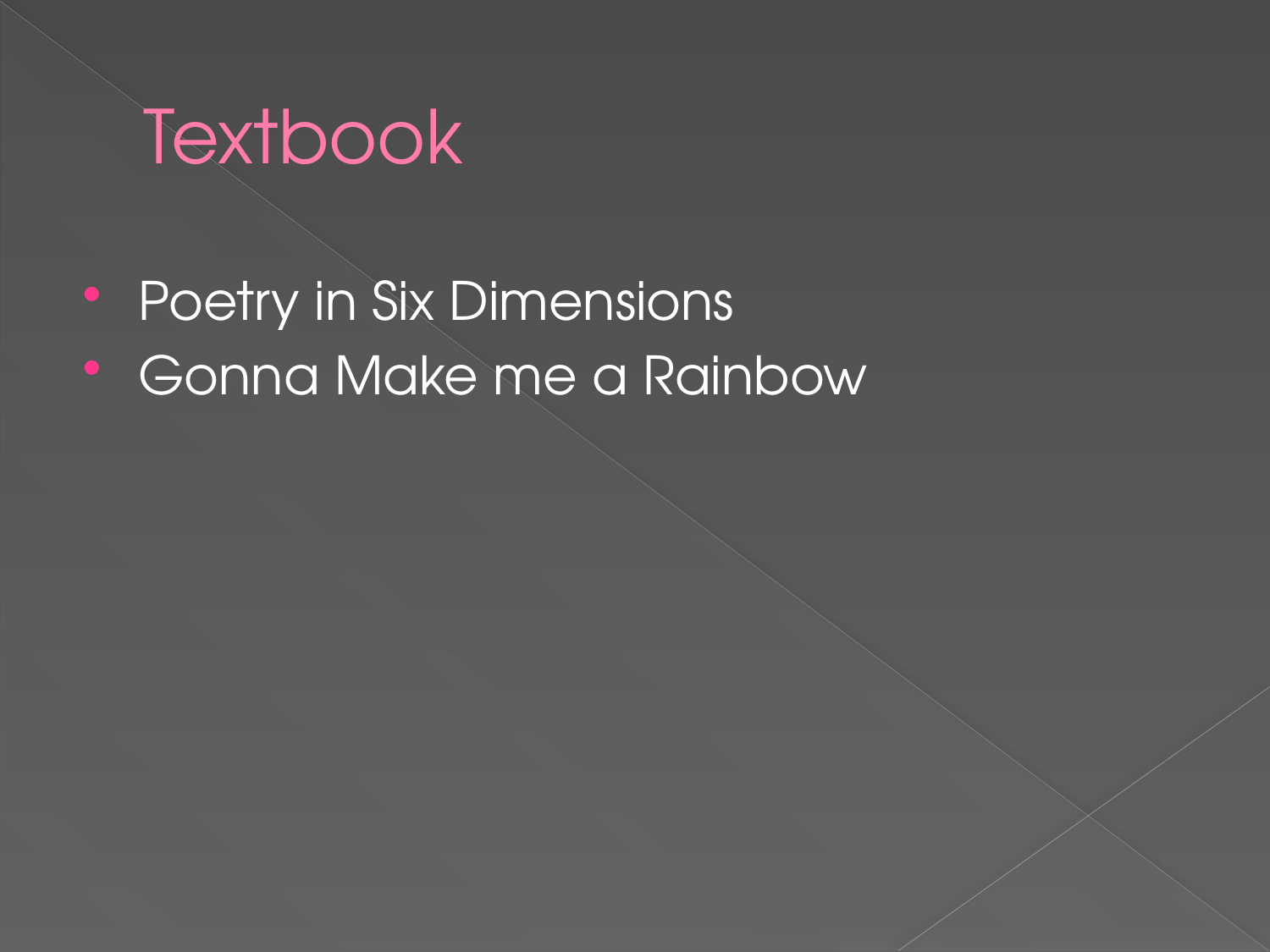

# Textbook
Poetry in Six Dimensions
Gonna Make me a Rainbow